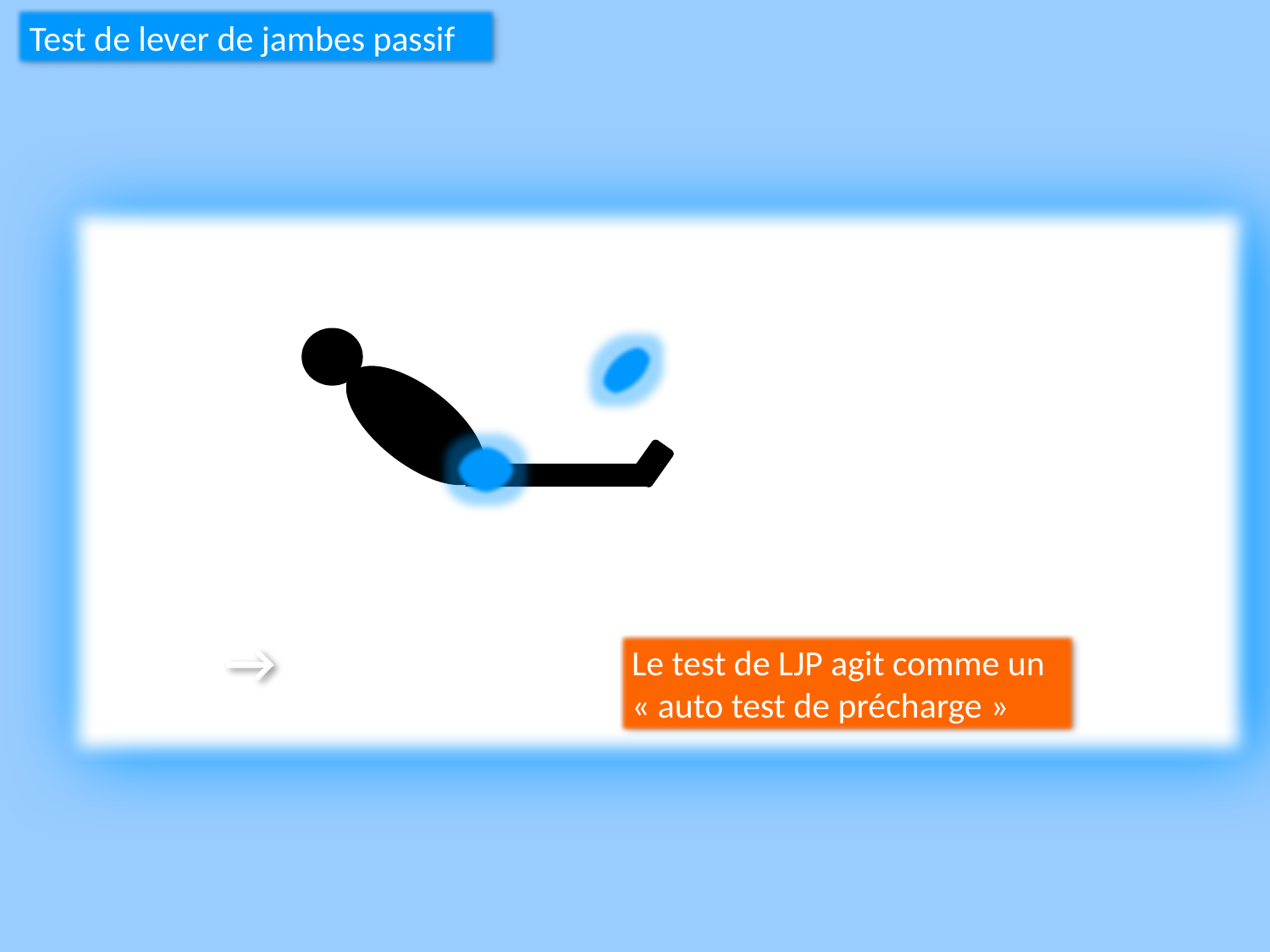

Test de lever de jambes passif

→
Le test de LJP agit comme un
« auto test de précharge »